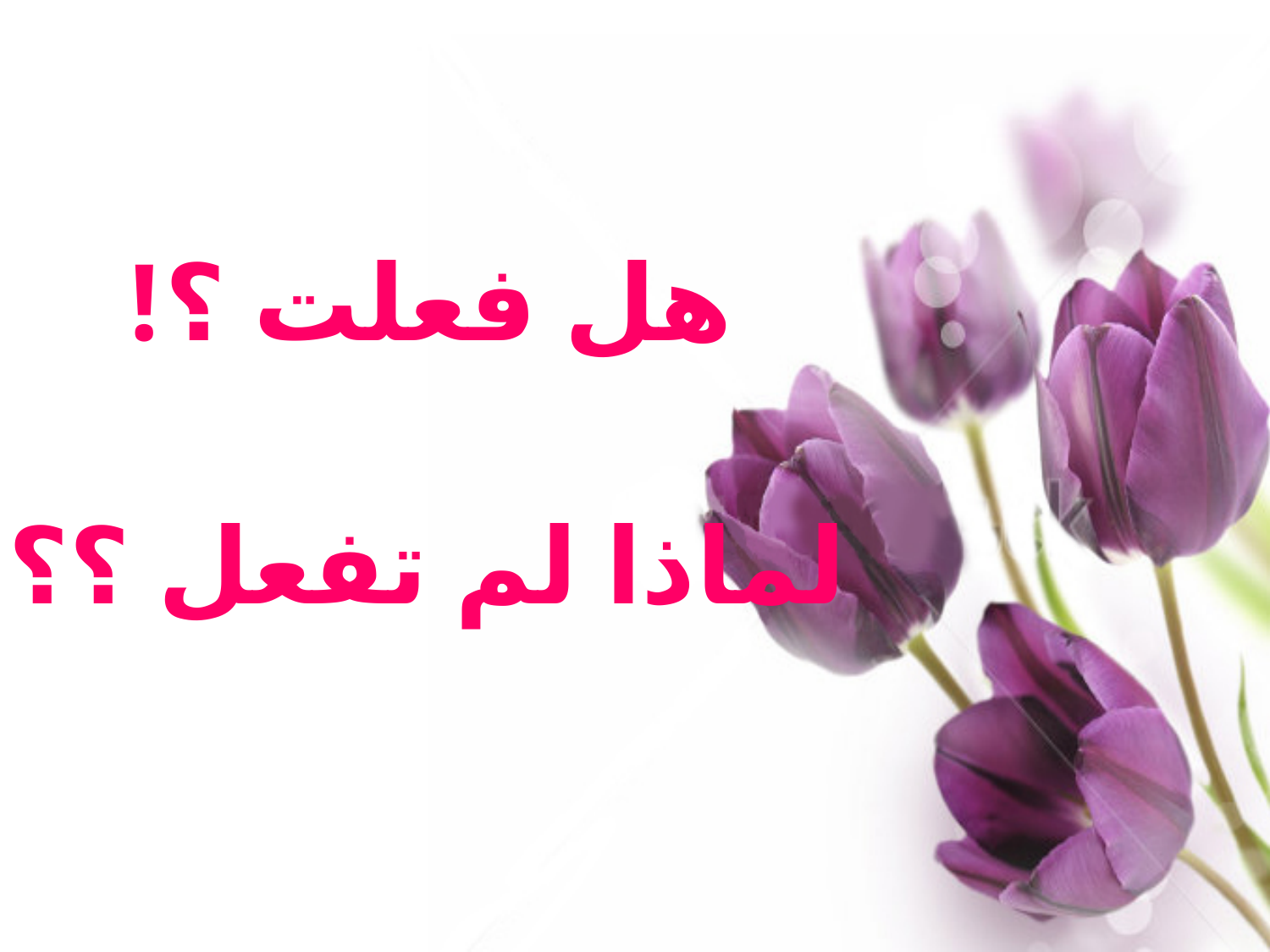

هل فعلت ؟!

لماذا لم تفعل ؟؟